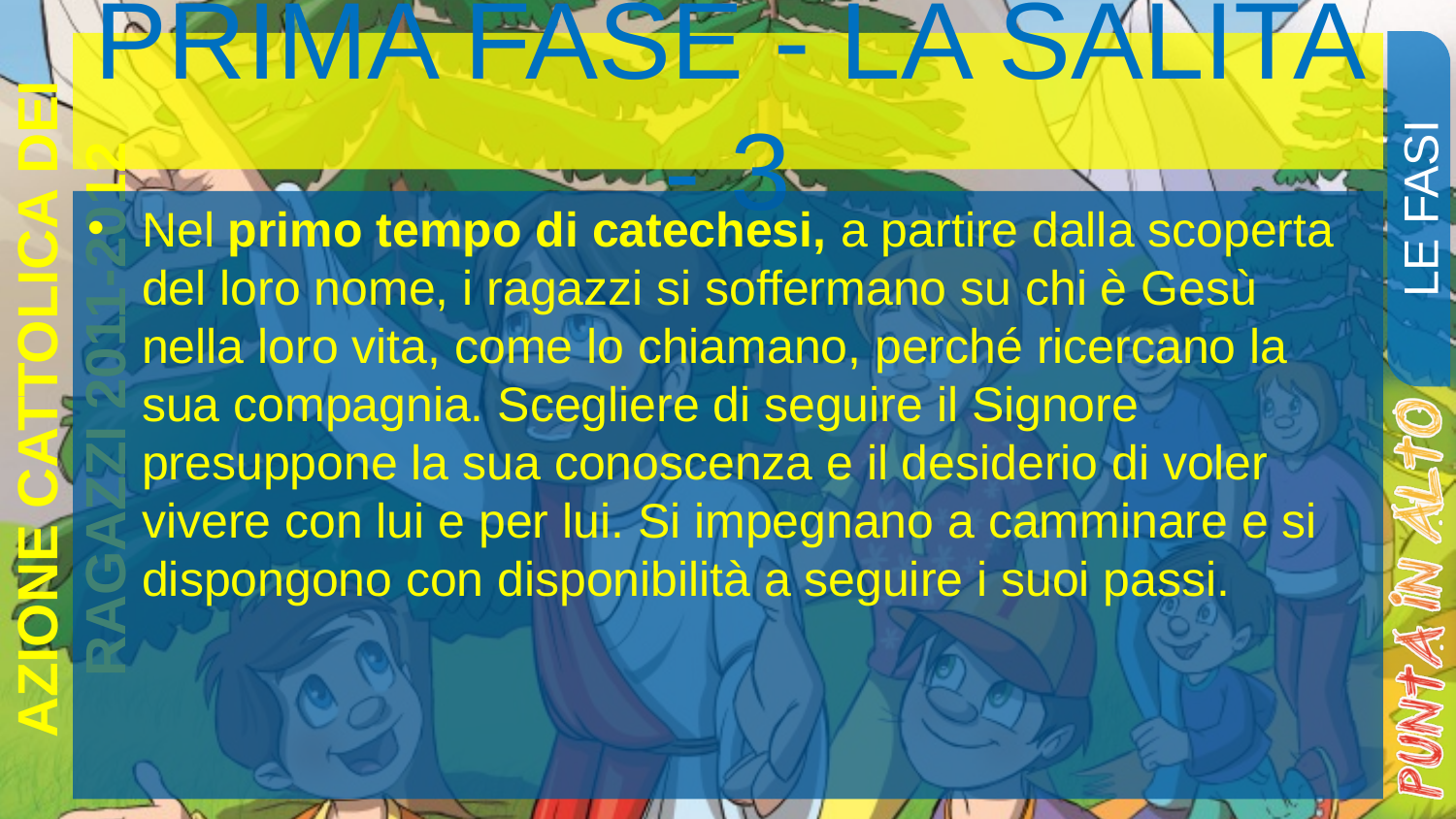

# PRIMA FASE - LA SALITA - 3
LE FASI
Nel primo tempo di catechesi, a partire dalla scoperta del loro nome, i ragazzi si soffermano su chi è Gesù nella loro vita, come lo chiamano, perché ricercano la sua compagnia. Scegliere di seguire il Signore presuppone la sua conoscenza e il desiderio di voler vivere con lui e per lui. Si impegnano a camminare e si dispongono con disponibilità a seguire i suoi passi.